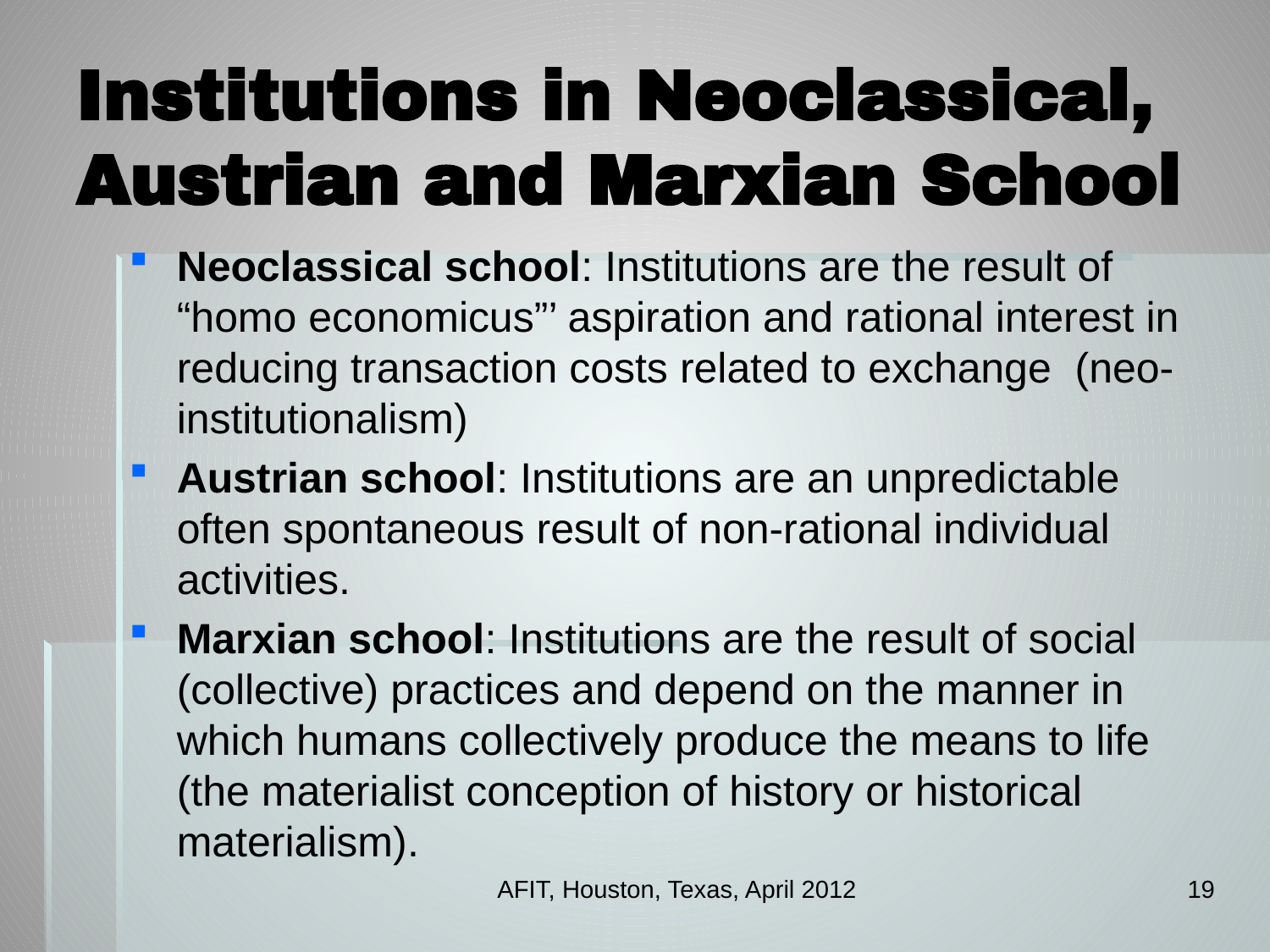

# Institutions in Neoclassical, Austrian and Marxian School
Neoclassical school: Institutions are the result of  “homo economicus”’ aspiration and rational interest in  reducing transaction costs related to exchange  (neo-institutionalism)
Austrian school: Institutions are an unpredictable often spontaneous result of non-rational individual activities.
Marxian school: Institutions are the result of social (collective) practices and depend on the manner in which humans collectively produce the means to life (the materialist conception of history or historical materialism).
AFIT, Houston, Texas, April 2012
19